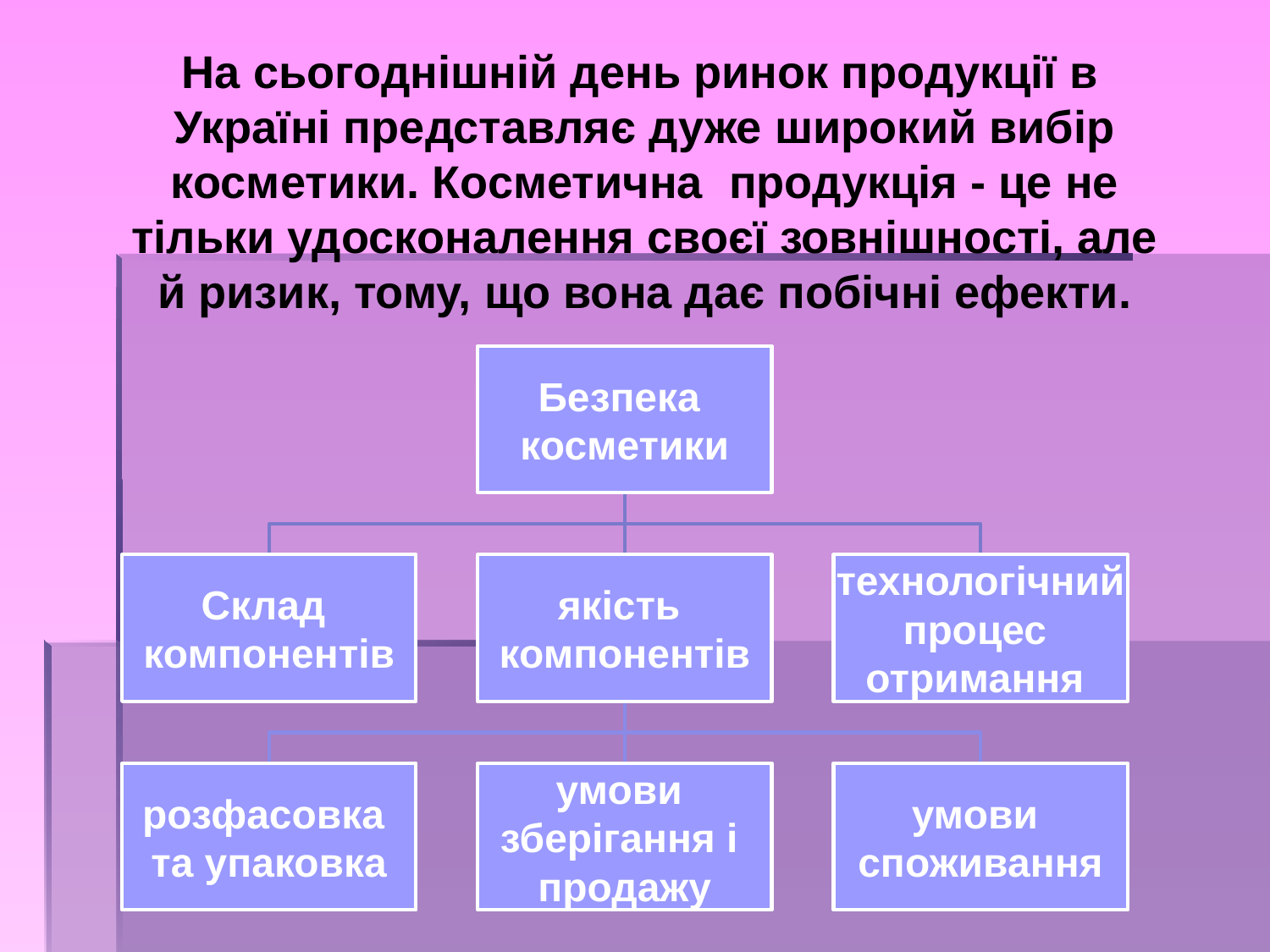

На сьогоднішній день ринок продукції в Україні представляє дуже широкий вибір косметики. Косметична  продукція - це не тільки удосконалення своєї зовнішності, але й ризик, тому, що вона дає побічні ефекти.

Безпека
косметики
Склад
компонентів
якість
компонентів
розфасовка
та упаковка
умови
зберігання і
продажу
умови
споживання
технологічний
процес
отримання